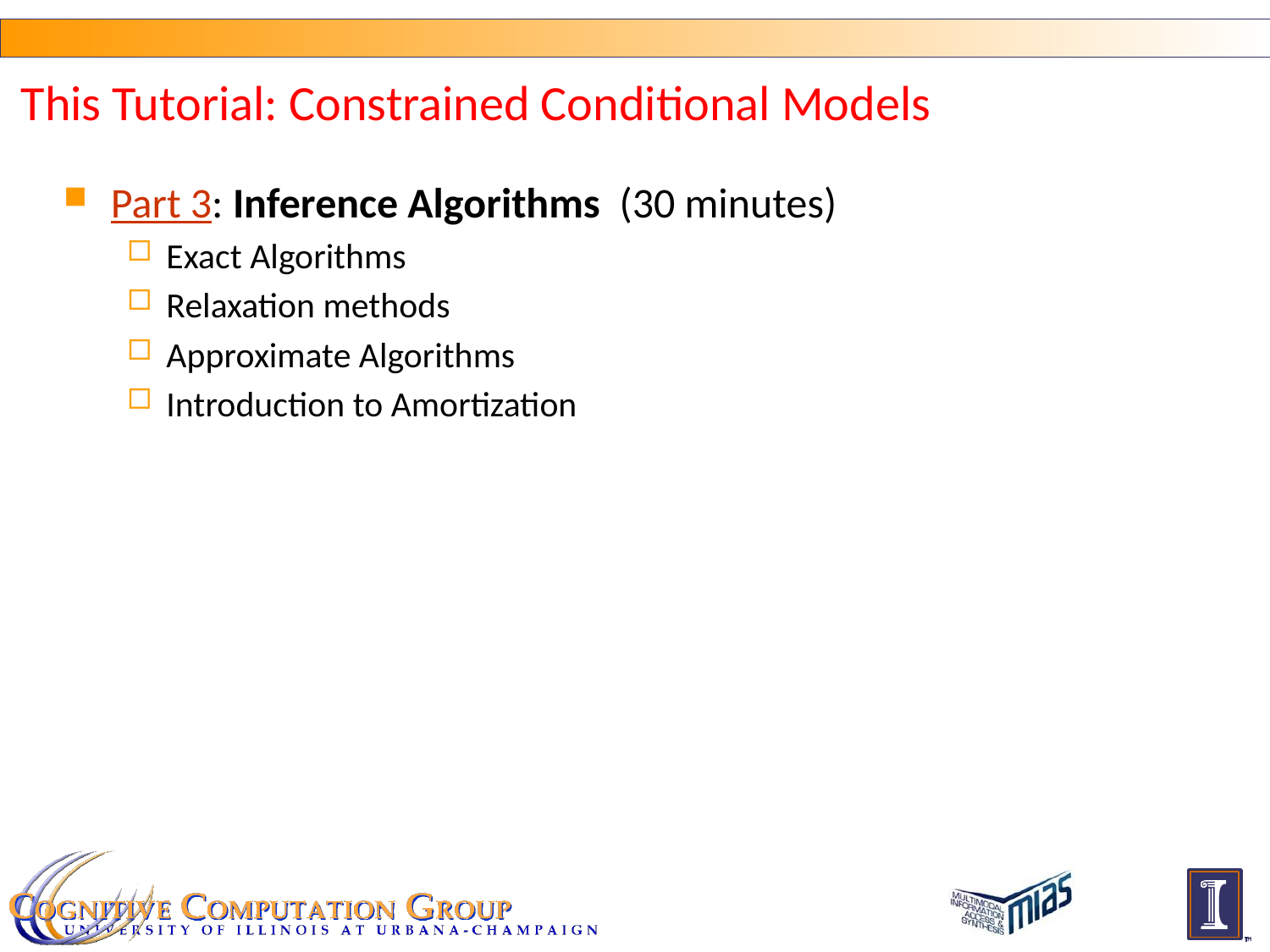

This Tutorial: Constrained Conditional Models

Part 3: Inference Algorithms  (30 minutes)
Exact Algorithms
Relaxation methods
Approximate Algorithms
Introduction to Amortization